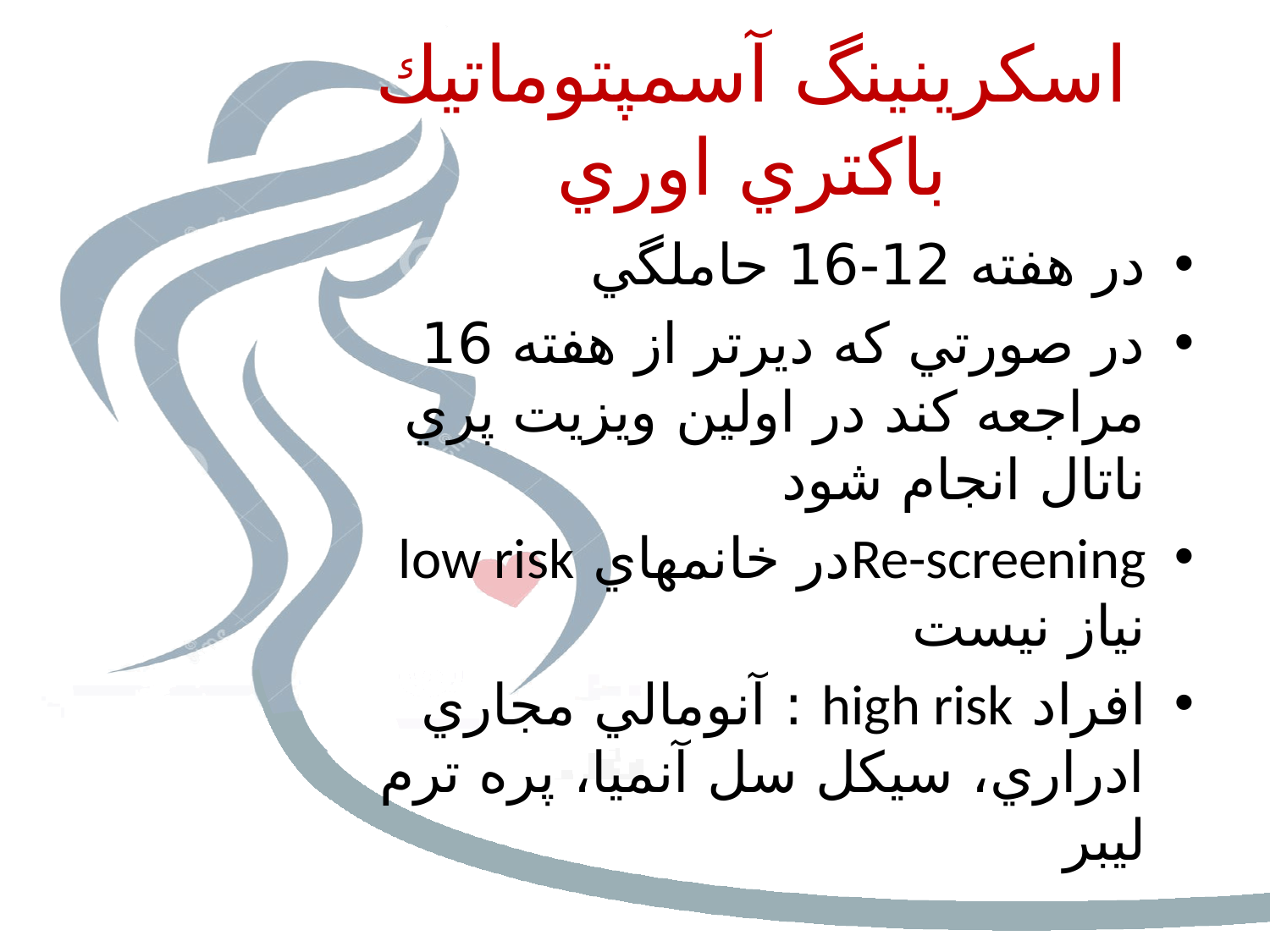

# اسكرينينگ آسمپتوماتيك باكتري اوري
در هفته 12-16 حاملگي
در صورتي كه ديرتر از هفته 16 مراجعه كند در اولين ويزيت پري ناتال انجام شود
Re-screeningدر خانمهاي low risk نياز نيست
افراد high risk : آنومالي مجاري ادراري، سيكل سل آنميا، پره ترم ليبر